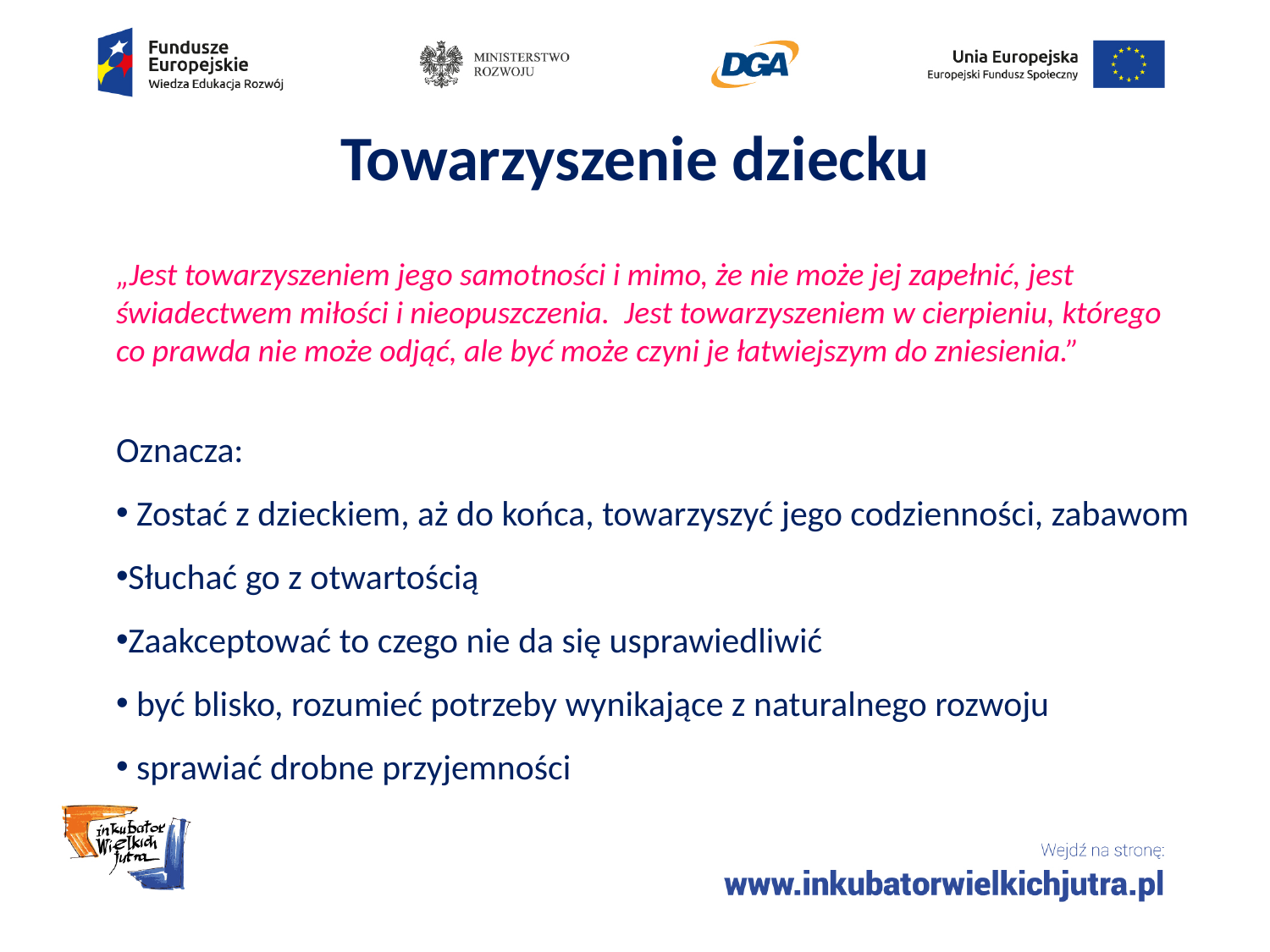

# Towarzyszenie dziecku
„Jest towarzyszeniem jego samotności i mimo, że nie może jej zapełnić, jest
świadectwem miłości i nieopuszczenia.  Jest towarzyszeniem w cierpieniu, którego
co prawda nie może odjąć, ale być może czyni je łatwiejszym do zniesienia.”

Oznacza:
 Zostać z dzieckiem, aż do końca, towarzyszyć jego codzienności, zabawom
Słuchać go z otwartością
Zaakceptować to czego nie da się usprawiedliwić
 być blisko, rozumieć potrzeby wynikające z naturalnego rozwoju
 sprawiać drobne przyjemności